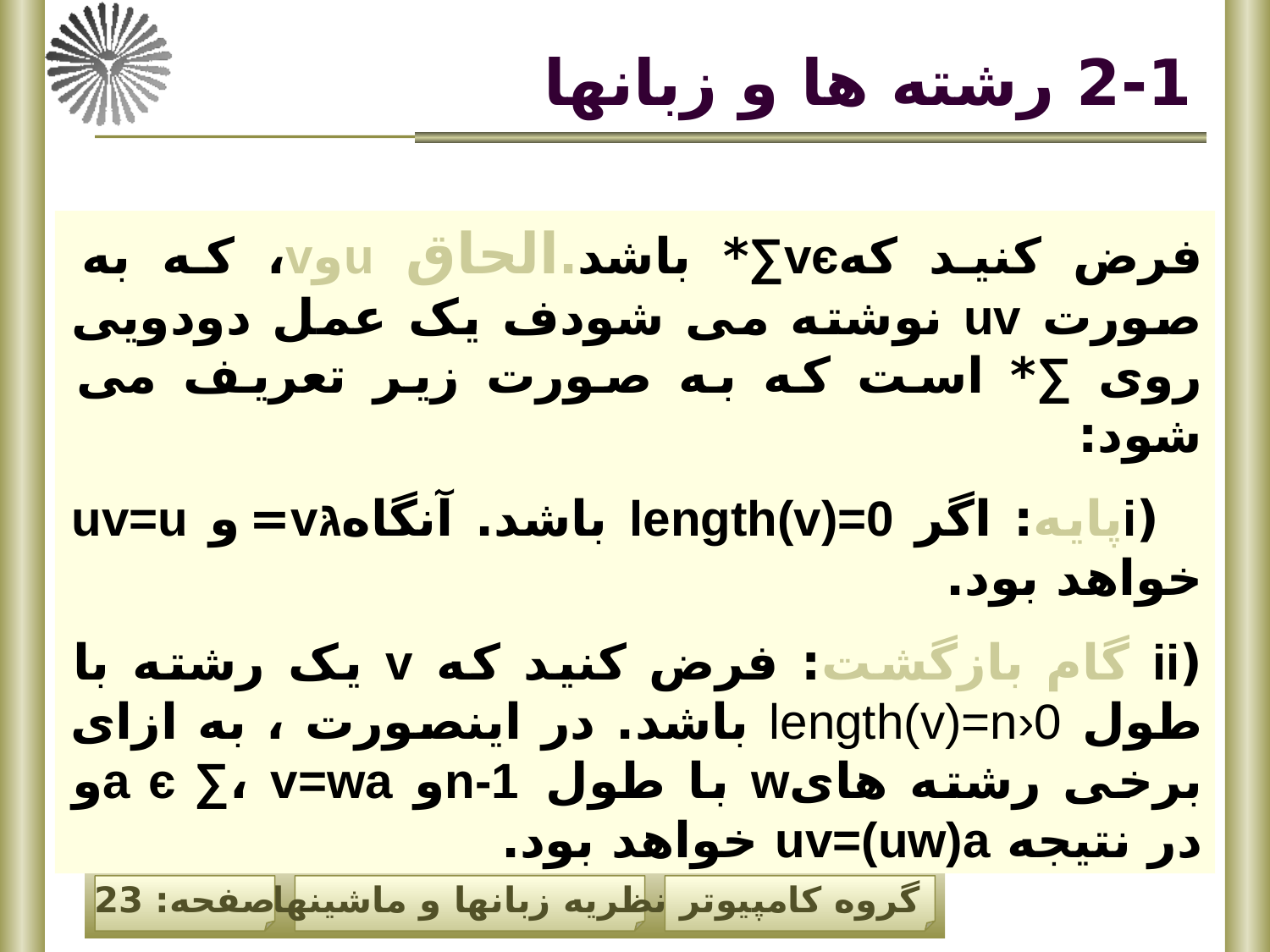

# 2-1 رشته ها و زبانها
فرض کنید کهvє∑* باشد.الحاق uوv، که به صورت uv نوشته می شودف یک عمل دودویی روی ∑* است که به صورت زیر تعریف می شود:
  (iپایه: اگر length(v)=0 باشد. آنگاهגּv= و uv=u خواهد بود.
(ii گام بازگشت: فرض کنید که v یک رشته با طول length(v)=n›0 باشد. در اینصورت ، به ازای برخی رشته هایw با طول n-1و a є ∑، v=waو در نتیجه uv=(uw)a خواهد بود.